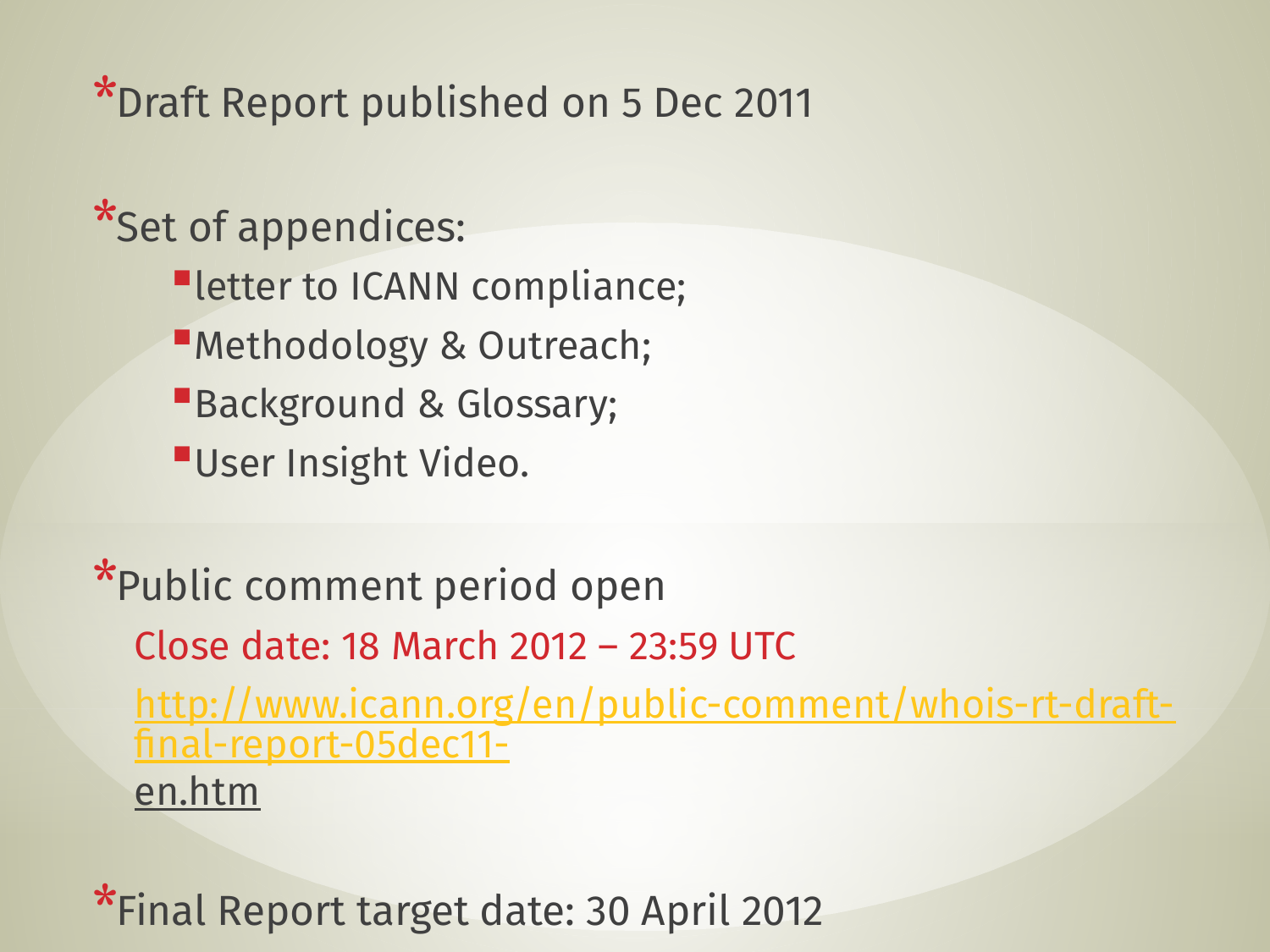

Draft Report published on 5 Dec 2011

Set of appendices:
letter to ICANN compliance;
Methodology & Outreach;
Background & Glossary;
User Insight Video.

Public comment period open
Close date: 18 March 2012 – 23:59 UTC
http://www.icann.org/en/public-comment/whois-rt-draft-final-report-05dec11-en.htm

Final Report target date: 30 April 2012